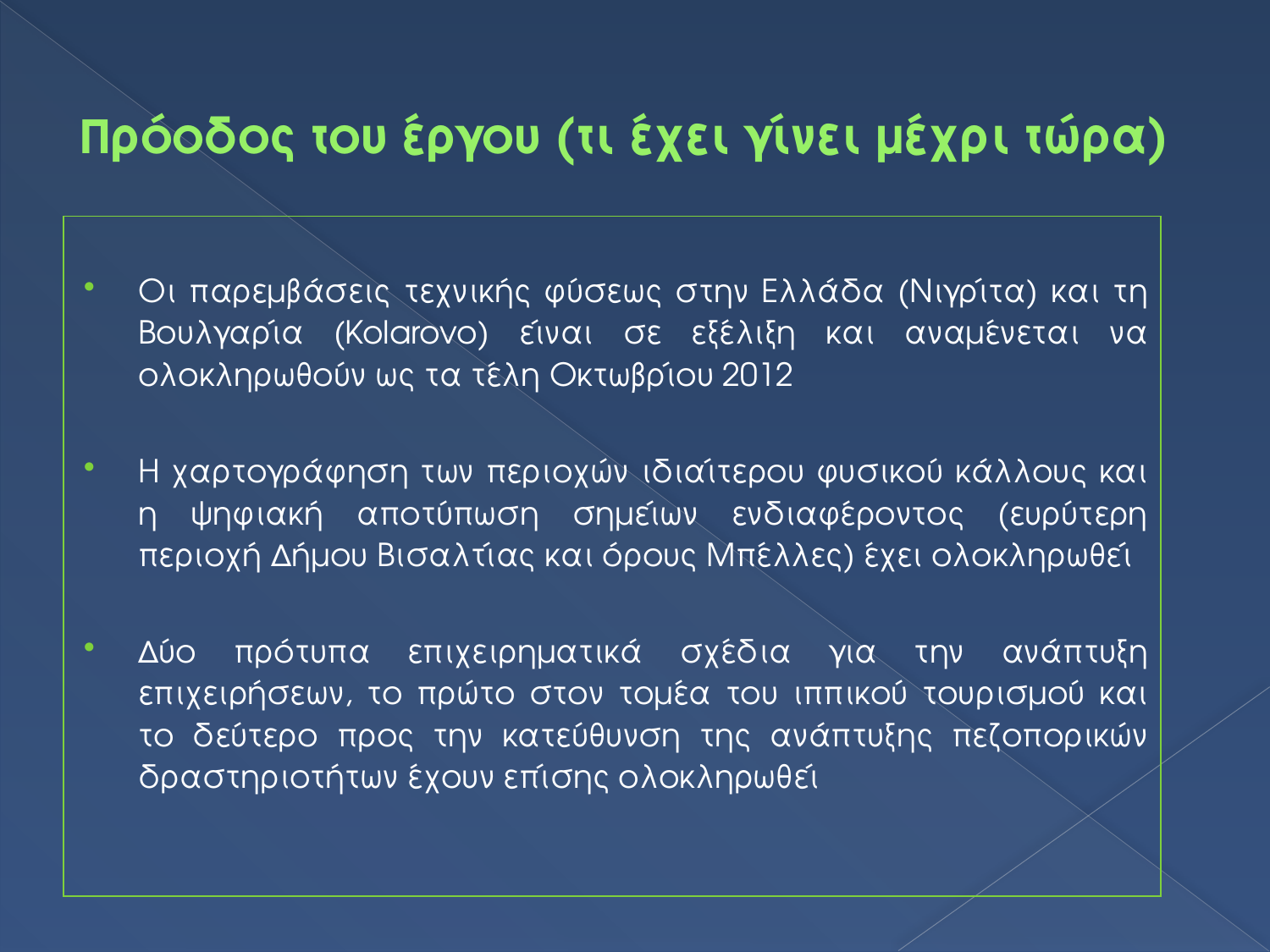

# Πρόοδος του έργου (τι έχει γίνει μέχρι τώρα)

Οι παρεμβάσεις τεχνικής φύσεως στην Ελλάδα (Νιγρίτα) και τη Βουλγαρία (Kolarovo) είναι σε εξέλιξη και αναμένεται να ολοκληρωθούν ως τα τέλη Οκτωβρίου 2012

Η χαρτογράφηση των περιοχών ιδιαίτερου φυσικού κάλλους και η ψηφιακή αποτύπωση σημείων ενδιαφέροντος (ευρύτερη περιοχή Δήμου Βισαλτίας και όρους Μπέλλες) έχει ολοκληρωθεί

Δύο πρότυπα επιχειρηματικά σχέδια για την ανάπτυξη επιχειρήσεων, το πρώτο στον τομέα του ιππικού τουρισμού και το δεύτερο προς την κατεύθυνση της ανάπτυξης πεζοπορικών δραστηριοτήτων έχουν επίσης ολοκληρωθεί